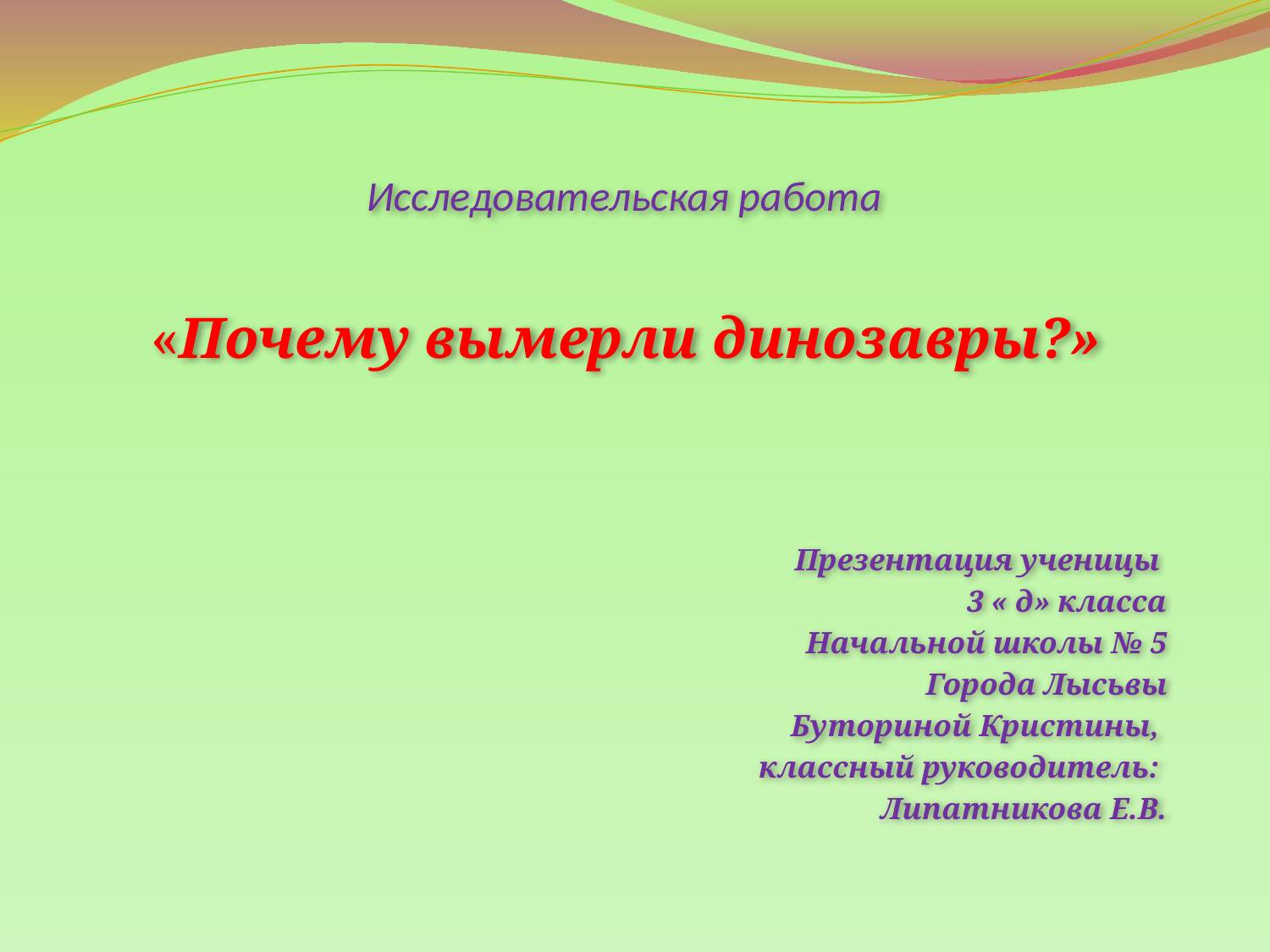

# Исследовательская работа
«Почему вымерли динозавры?»

Презентация ученицы
3 « д» класса
Начальной школы № 5
Города Лысьвы
Буториной Кристины,
классный руководитель:
Липатникова Е.В.